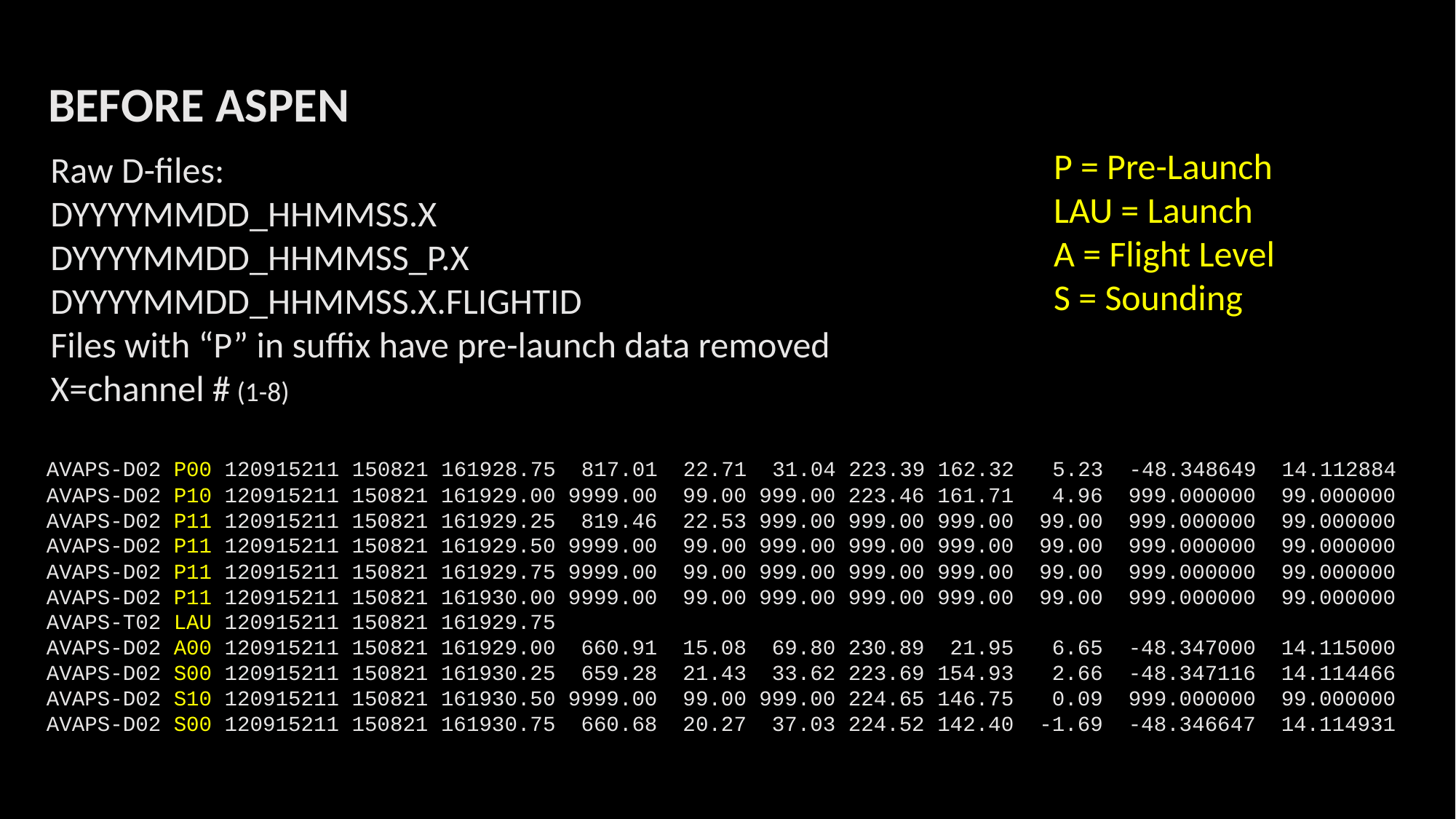

BEFORE ASPEN
P = Pre-Launch
LAU = Launch
A = Flight Level
S = Sounding
Raw D-files:
DYYYYMMDD_HHMMSS.X
DYYYYMMDD_HHMMSS_P.X
DYYYYMMDD_HHMMSS.X.FLIGHTID
Files with “P” in suffix have pre-launch data removed
X=channel # (1-8)
AVAPS-D02 P00 120915211 150821 161928.75  817.01  22.71  31.04 223.39 162.32   5.23  -48.348649  14.112884 AVAPS-D02 P10 120915211 150821 161929.00 9999.00  99.00 999.00 223.46 161.71   4.96  999.000000  99.000000 AVAPS-D02 P11 120915211 150821 161929.25  819.46  22.53 999.00 999.00 999.00  99.00  999.000000  99.000000 AVAPS-D02 P11 120915211 150821 161929.50 9999.00  99.00 999.00 999.00 999.00  99.00  999.000000  99.000000 AVAPS-D02 P11 120915211 150821 161929.75 9999.00  99.00 999.00 999.00 999.00  99.00  999.000000  99.000000 AVAPS-D02 P11 120915211 150821 161930.00 9999.00  99.00 999.00 999.00 999.00  99.00  999.000000  99.000000 AVAPS-T02 LAU 120915211 150821 161929.75
AVAPS-D02 A00 120915211 150821 161929.00  660.91  15.08  69.80 230.89  21.95   6.65  -48.347000  14.115000  AVAPS-D02 S00 120915211 150821 161930.25  659.28  21.43  33.62 223.69 154.93   2.66  -48.347116  14.114466 AVAPS-D02 S10 120915211 150821 161930.50 9999.00  99.00 999.00 224.65 146.75   0.09  999.000000  99.000000 AVAPS-D02 S00 120915211 150821 161930.75  660.68  20.27  37.03 224.52 142.40  -1.69  -48.346647  14.114931